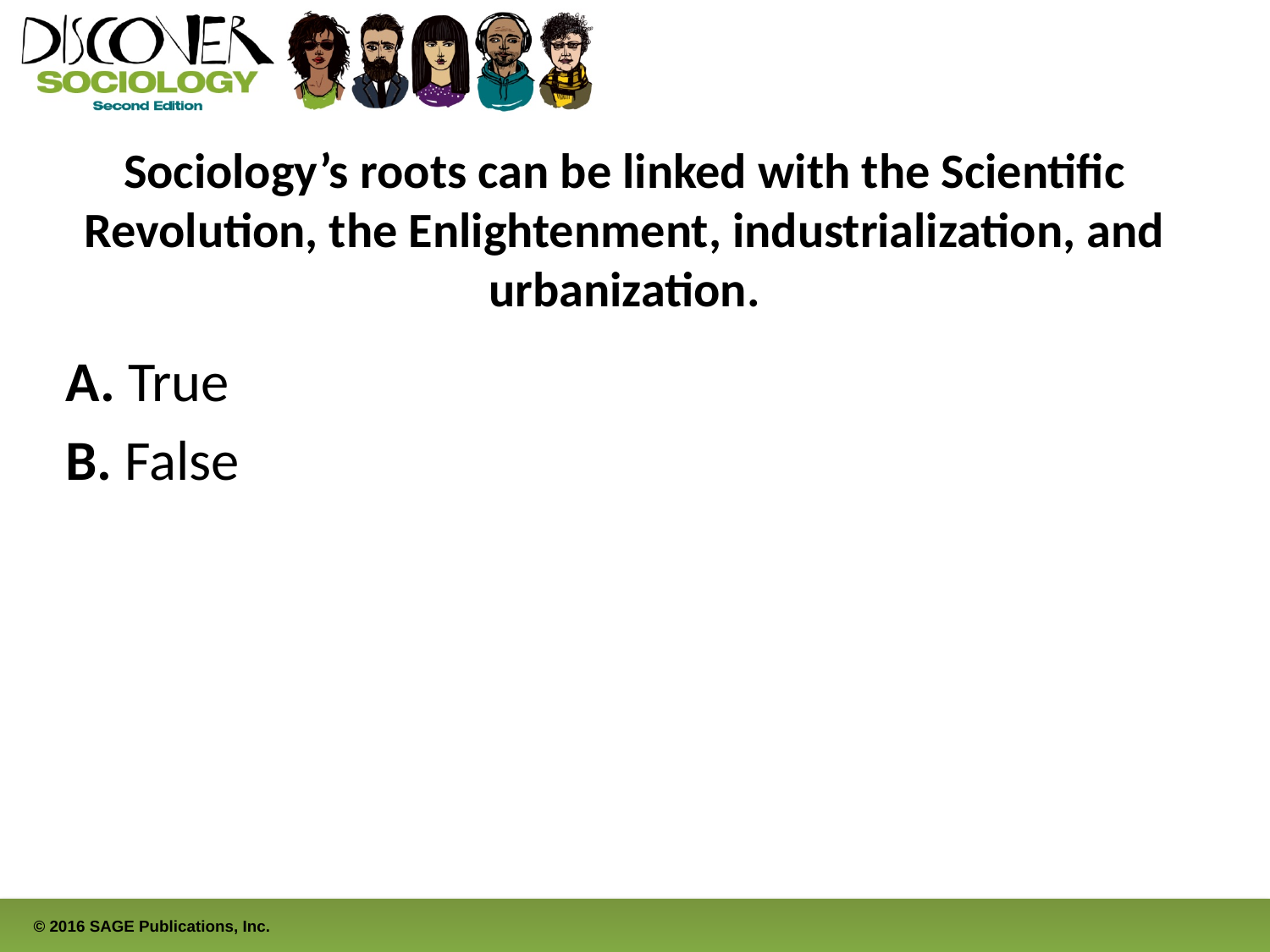

# Sociology’s roots can be linked with the Scientific Revolution, the Enlightenment, industrialization, and urbanization.
A. True
B. False